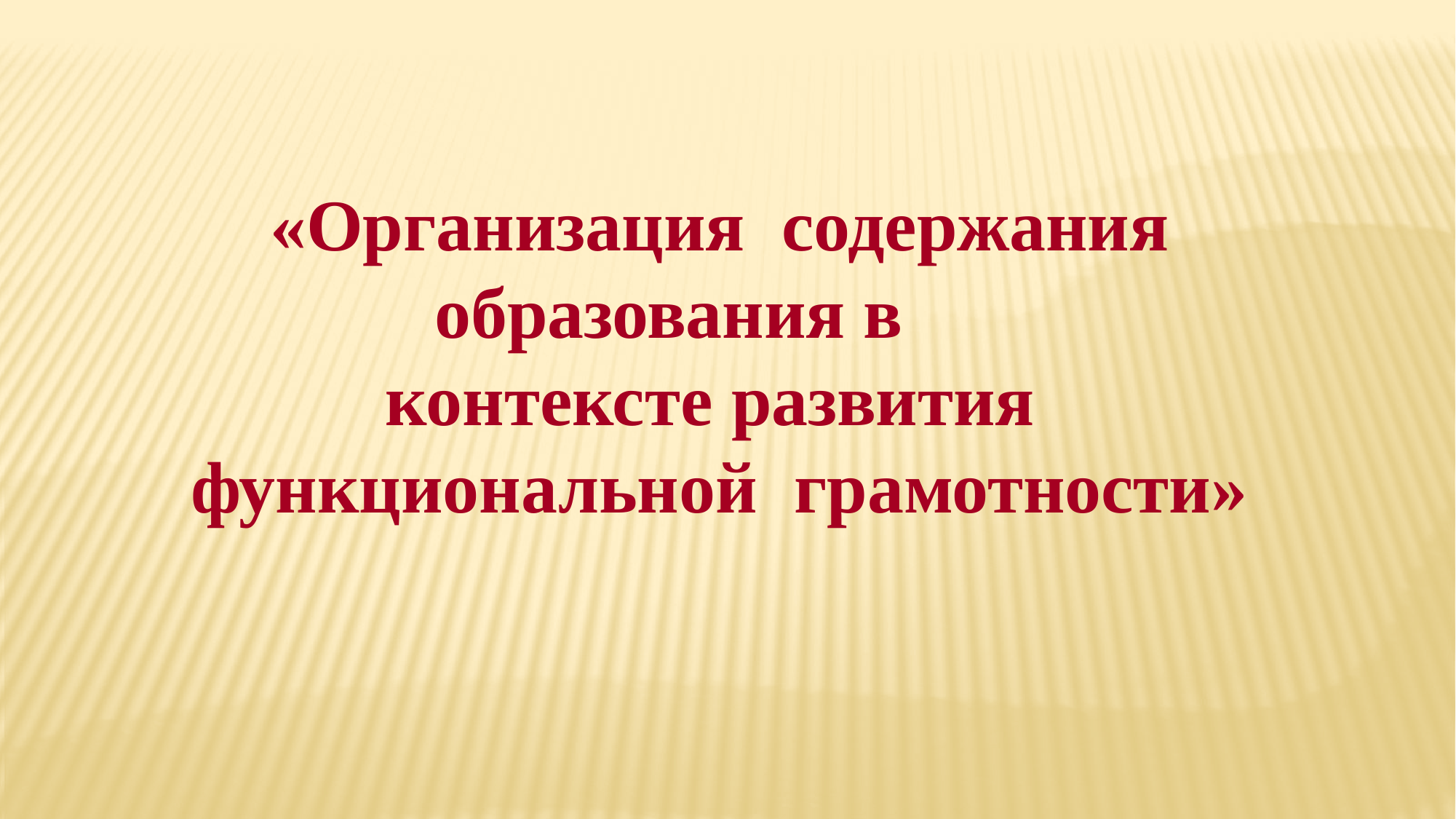

«Организация  содержания
образования в
контексте развития  функциональной  грамотности»